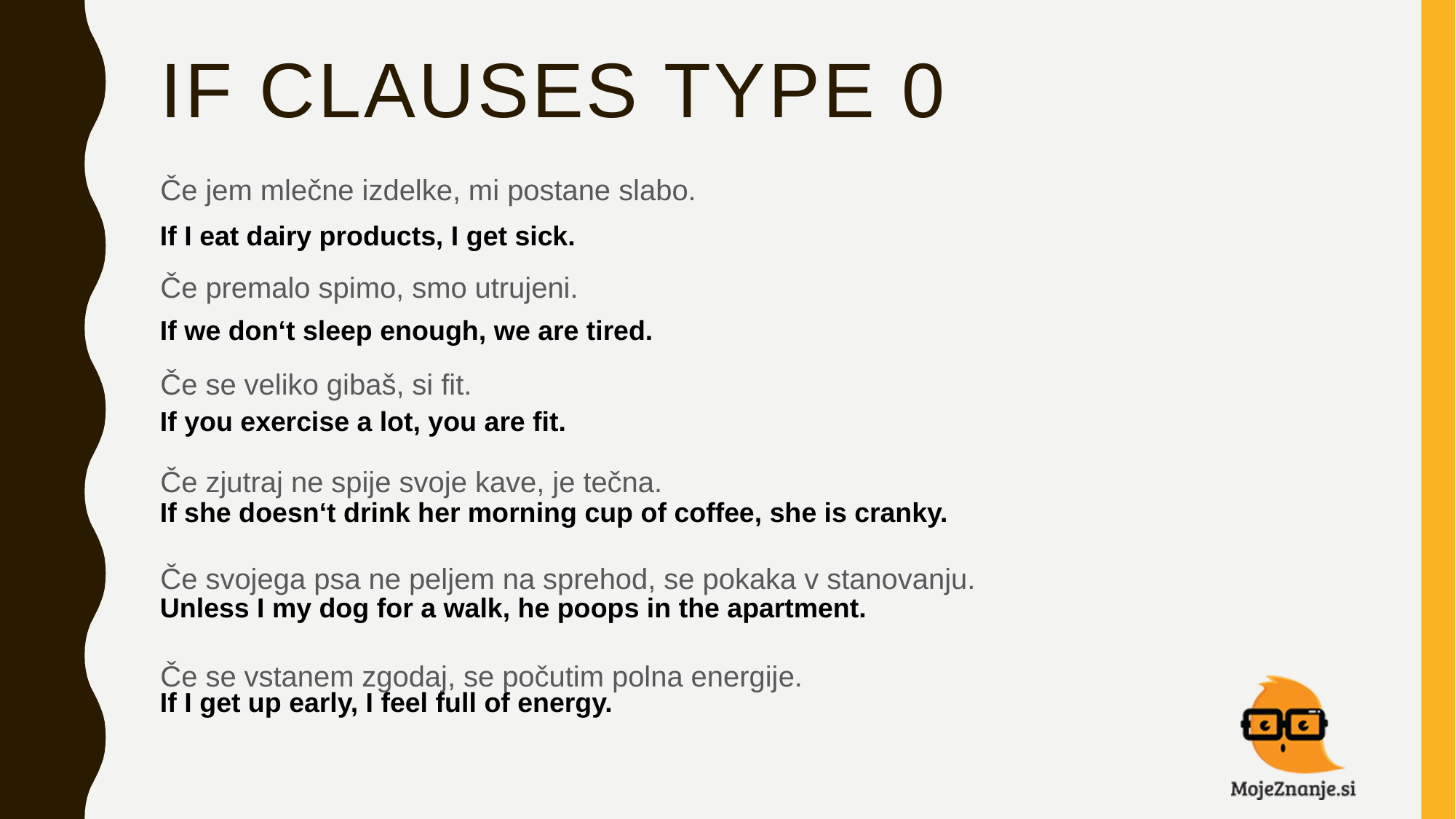

# IF CLAUSES TYPE 0
Če jem mlečne izdelke, mi postane slabo.

Če premalo spimo, smo utrujeni.

Če se veliko gibaš, si fit.

Če zjutraj ne spije svoje kave, je tečna.

Če svojega psa ne peljem na sprehod, se pokaka v stanovanju.

Če se vstanem zgodaj, se počutim polna energije.
If I eat dairy products, I get sick.
If we don‘t sleep enough, we are tired.
If you exercise a lot, you are fit.
If she doesn‘t drink her morning cup of coffee, she is cranky.
Unless I my dog for a walk, he poops in the apartment.
If I get up early, I feel full of energy.